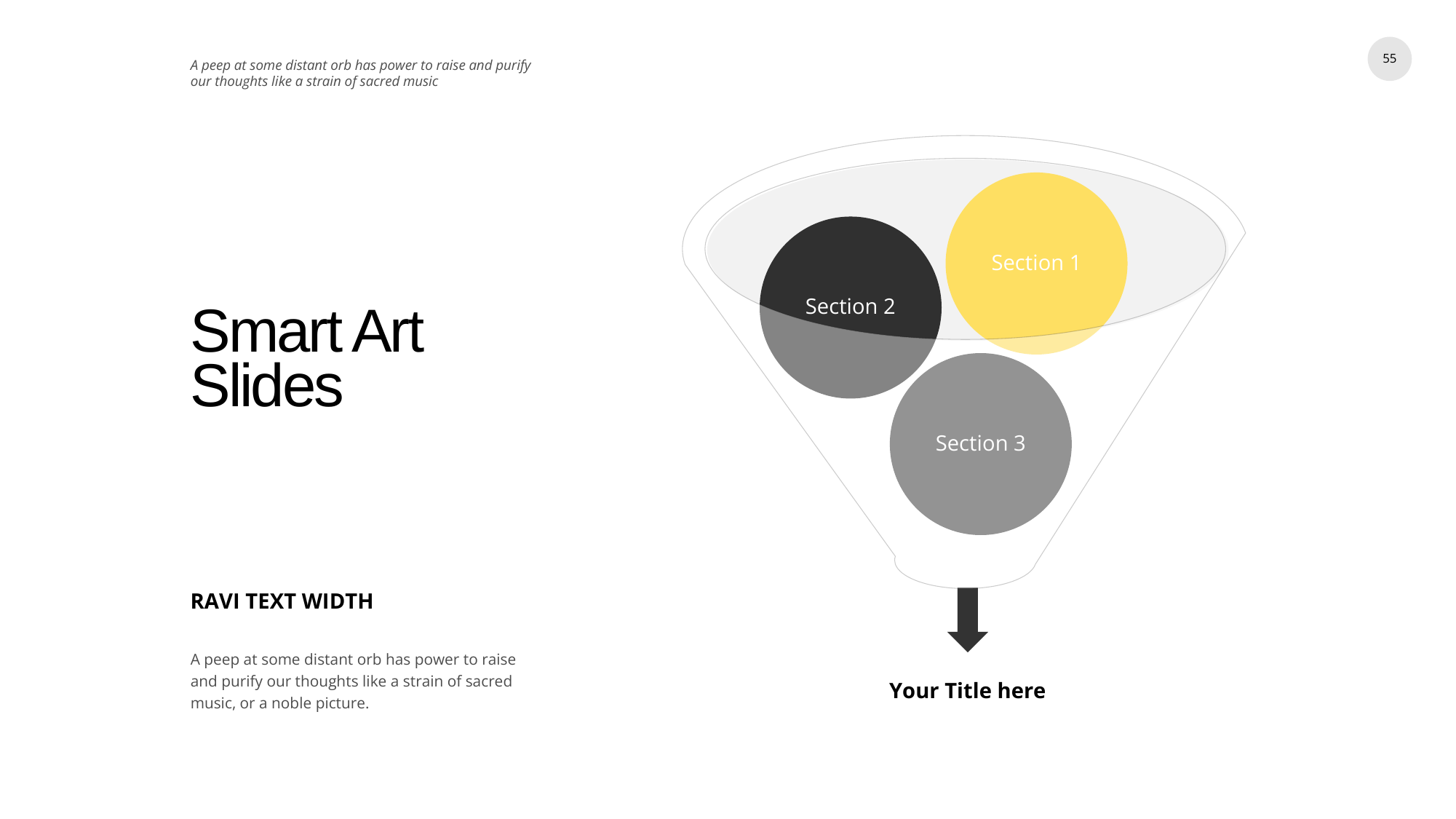

55
A peep at some distant orb has power to raise and purify our thoughts like a strain of sacred music
Your Title here
Section 3
Section 2
Section 1
# Smart Art Slides
RAVI TEXT WIDTH
A peep at some distant orb has power to raise and purify our thoughts like a strain of sacred music, or a noble picture.